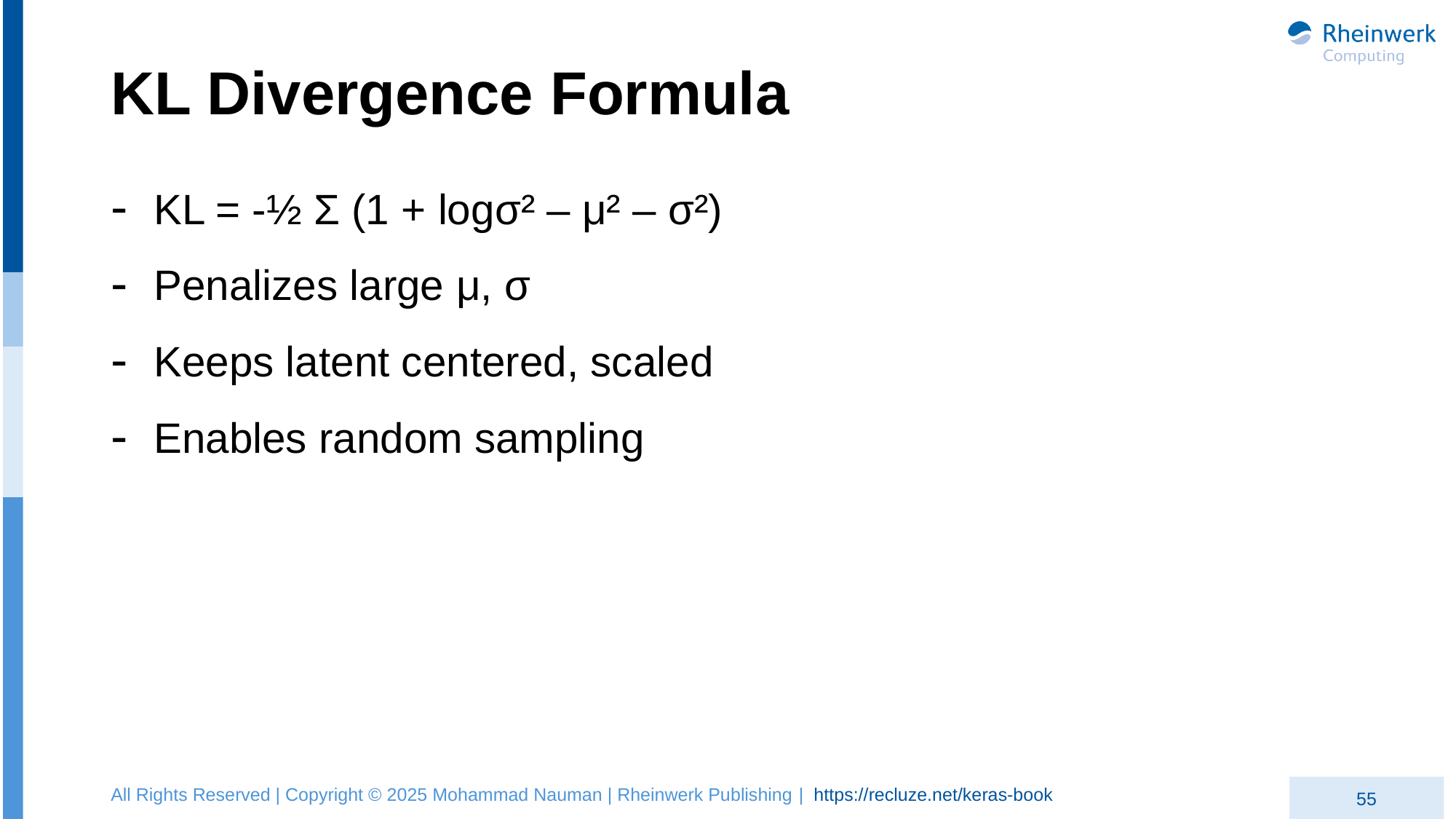

# KL Divergence Formula
KL = -½ Σ (1 + logσ² – μ² – σ²)
Penalizes large μ, σ
Keeps latent centered, scaled
Enables random sampling